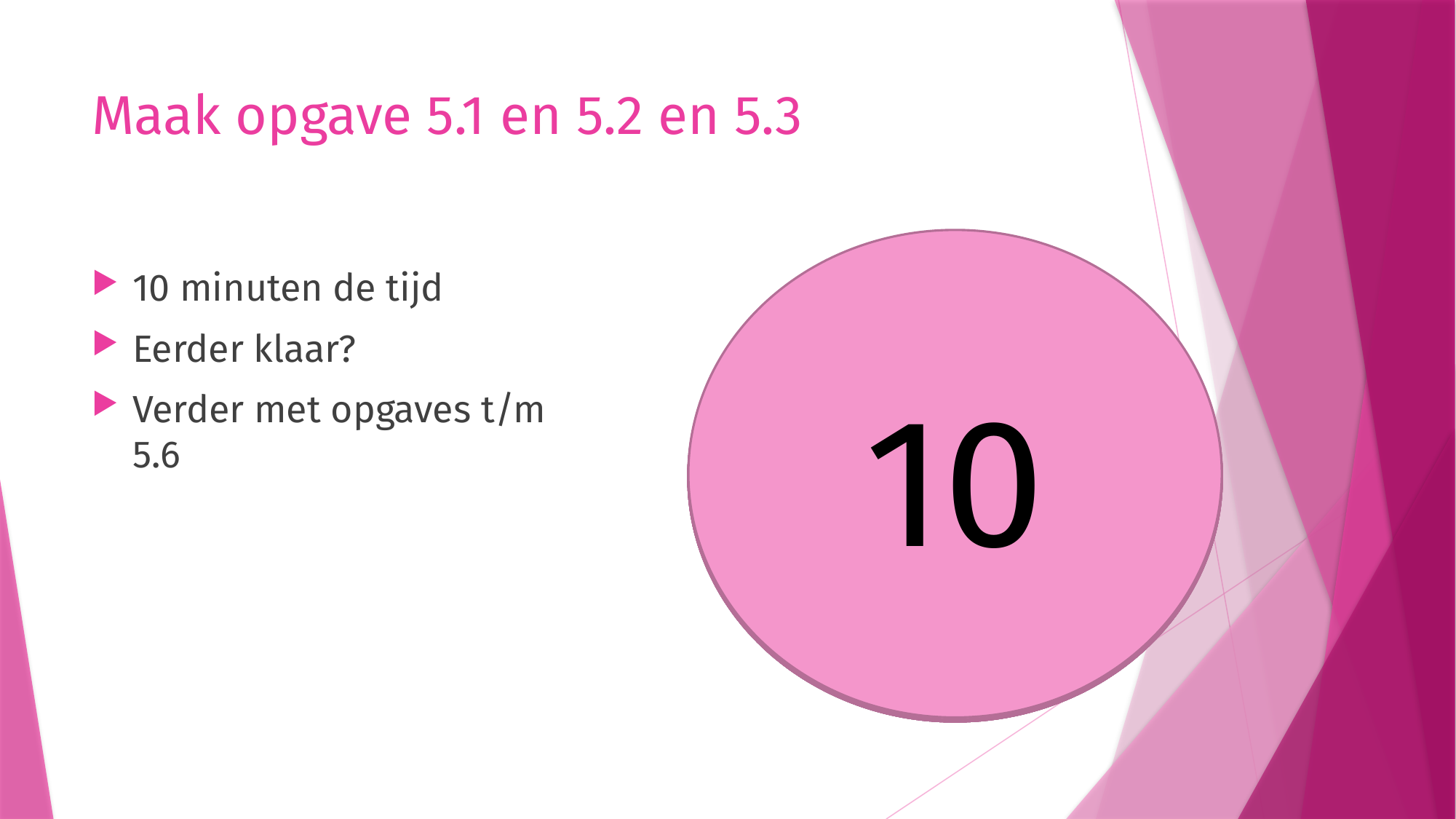

# Maak opgave 5.1 en 5.2 en 5.3
10
9
8
5
6
7
4
3
1
2
10 minuten de tijd
Eerder klaar?
Verder met opgaves t/m 5.6